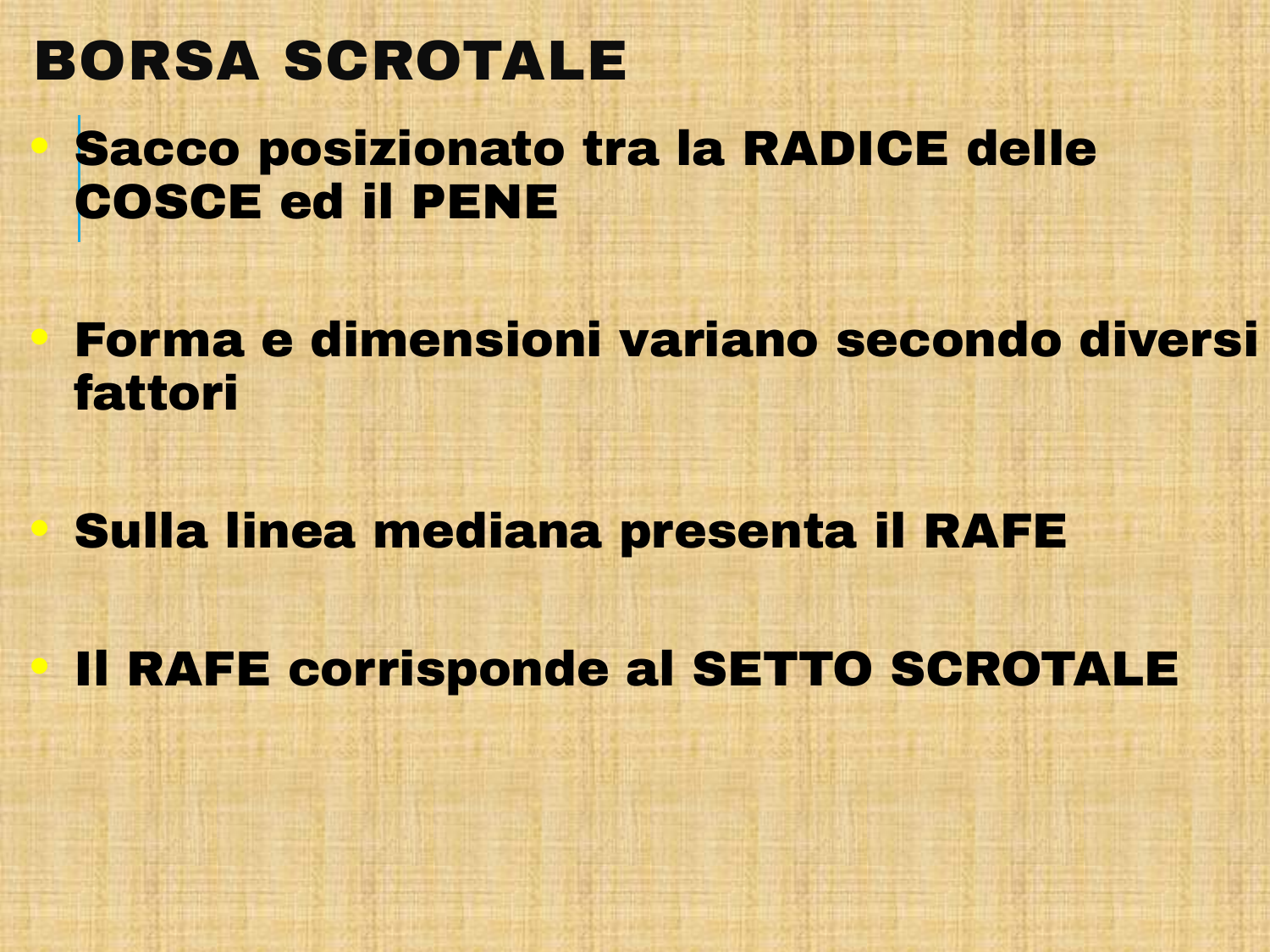

# BORSA SCROTALE
Sacco posizionato tra la RADICE delle COSCE ed il PENE

Forma e dimensioni variano secondo diversi fattori

Sulla linea mediana presenta il RAFE

Il RAFE corrisponde al SETTO SCROTALE